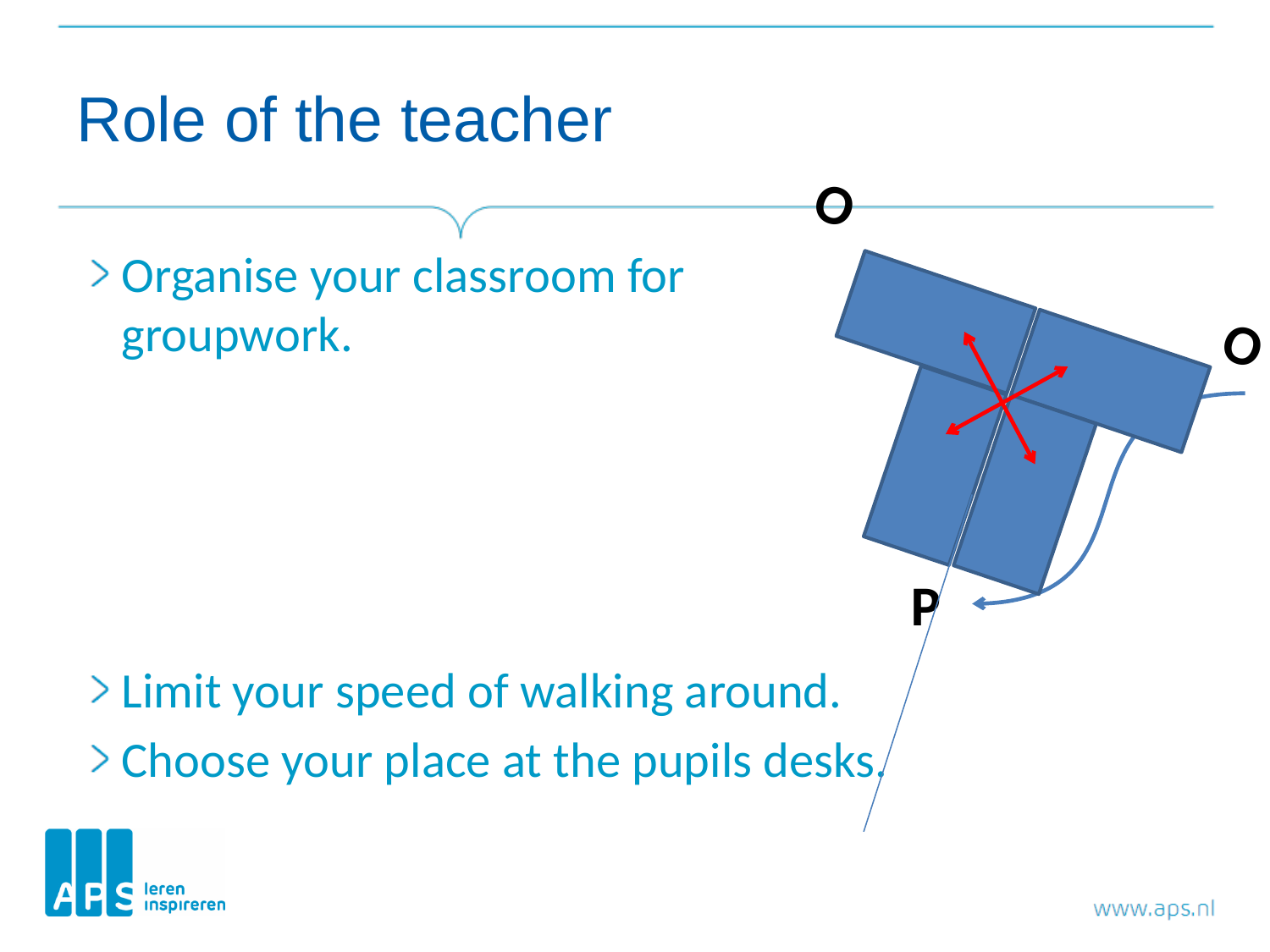

# Role of the teacher
O                               O
Organise your classroom for groupwork.

Limit your speed of walking around.
Choose your place at the pupils desks.

P